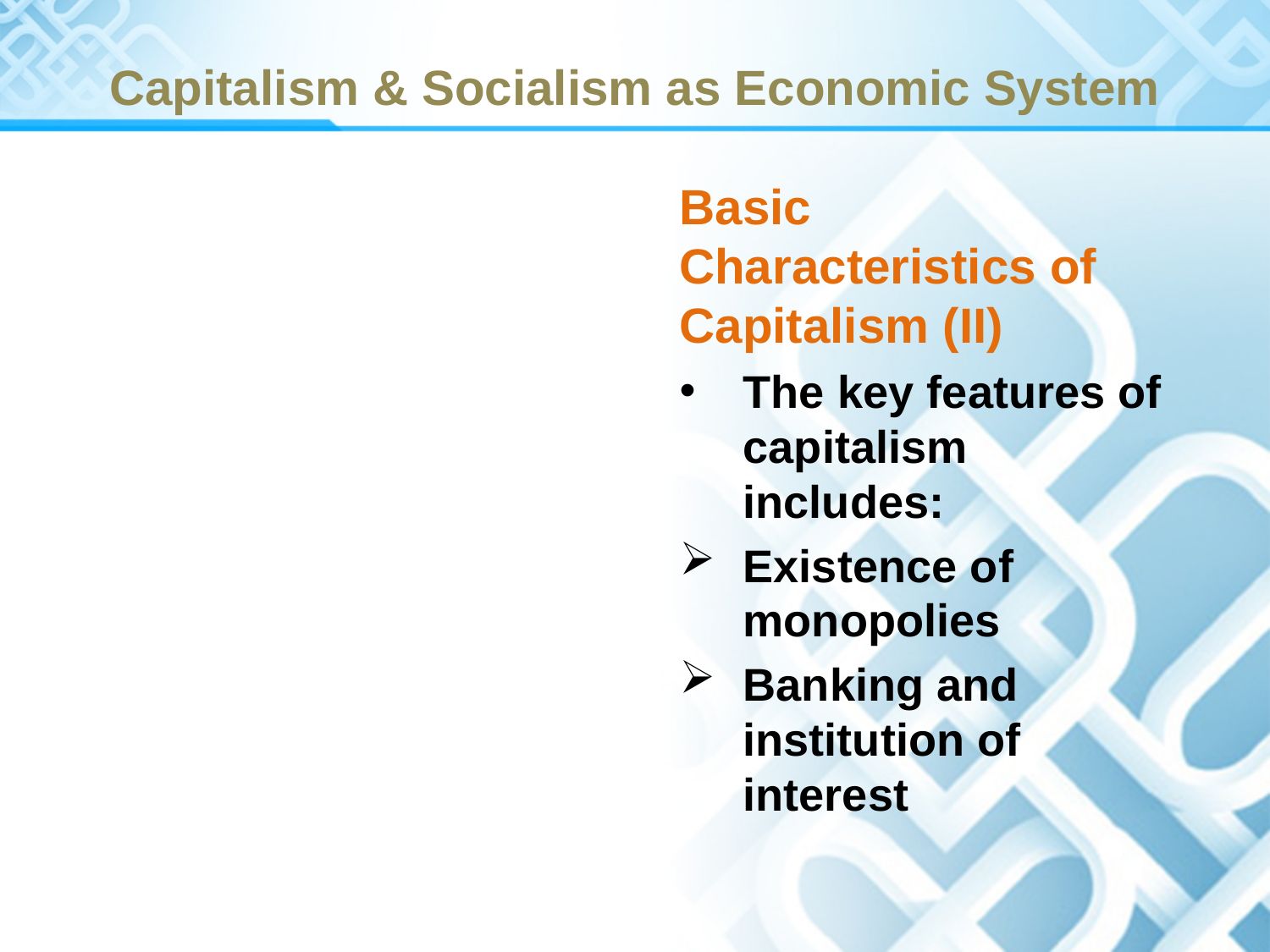

# Capitalism & Socialism as Economic System
Basic Characteristics of Capitalism (II)
The key features of capitalism includes:
Existence of monopolies
Banking and institution of interest